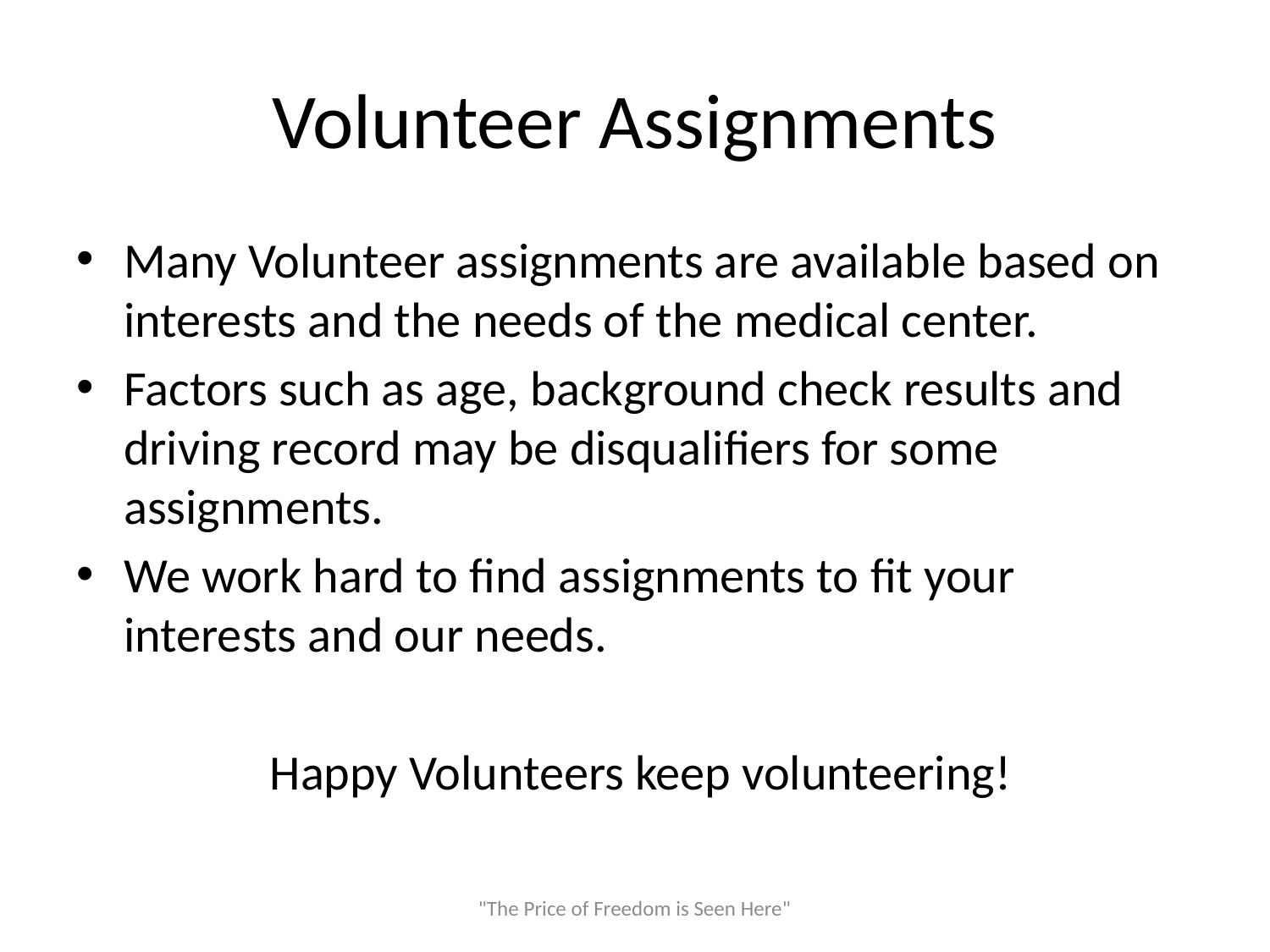

# Volunteer Assignments
Many Volunteer assignments are available based on interests and the needs of the medical center.
Factors such as age, background check results and driving record may be disqualifiers for some assignments.
We work hard to find assignments to fit your interests and our needs.

 Happy Volunteers keep volunteering!
"The Price of Freedom is Seen Here"